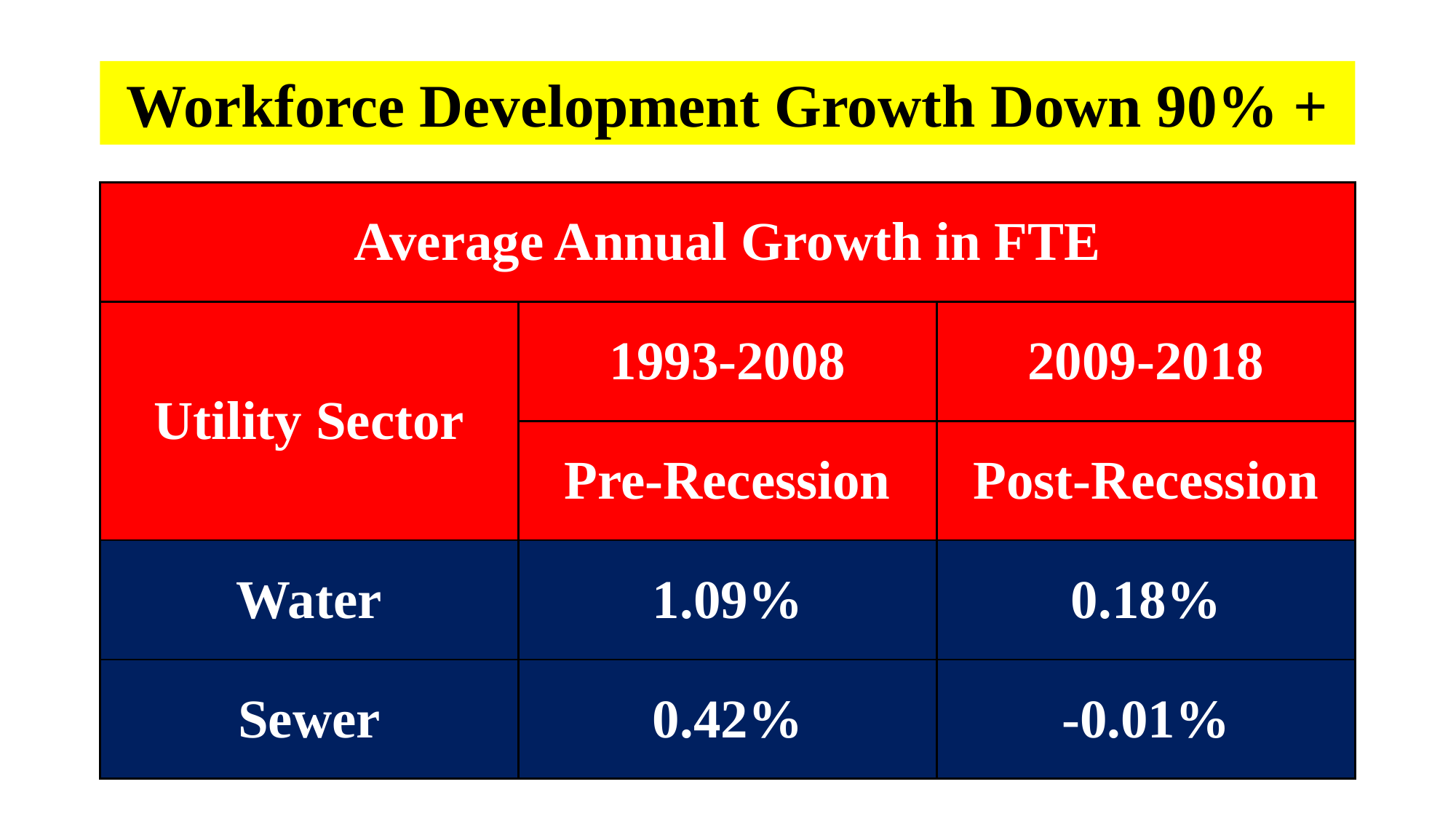

Workforce Development Growth Down 90% +
| Average Annual Growth in FTE |  |  |
| --- | --- | --- |
| Utility Sector | 1993-2008 | 2009-2018 |
|  | Pre-Recession | Post-Recession |
| Water | 1.09% | 0.18% |
| Sewer | 0.42% | -0.01% |